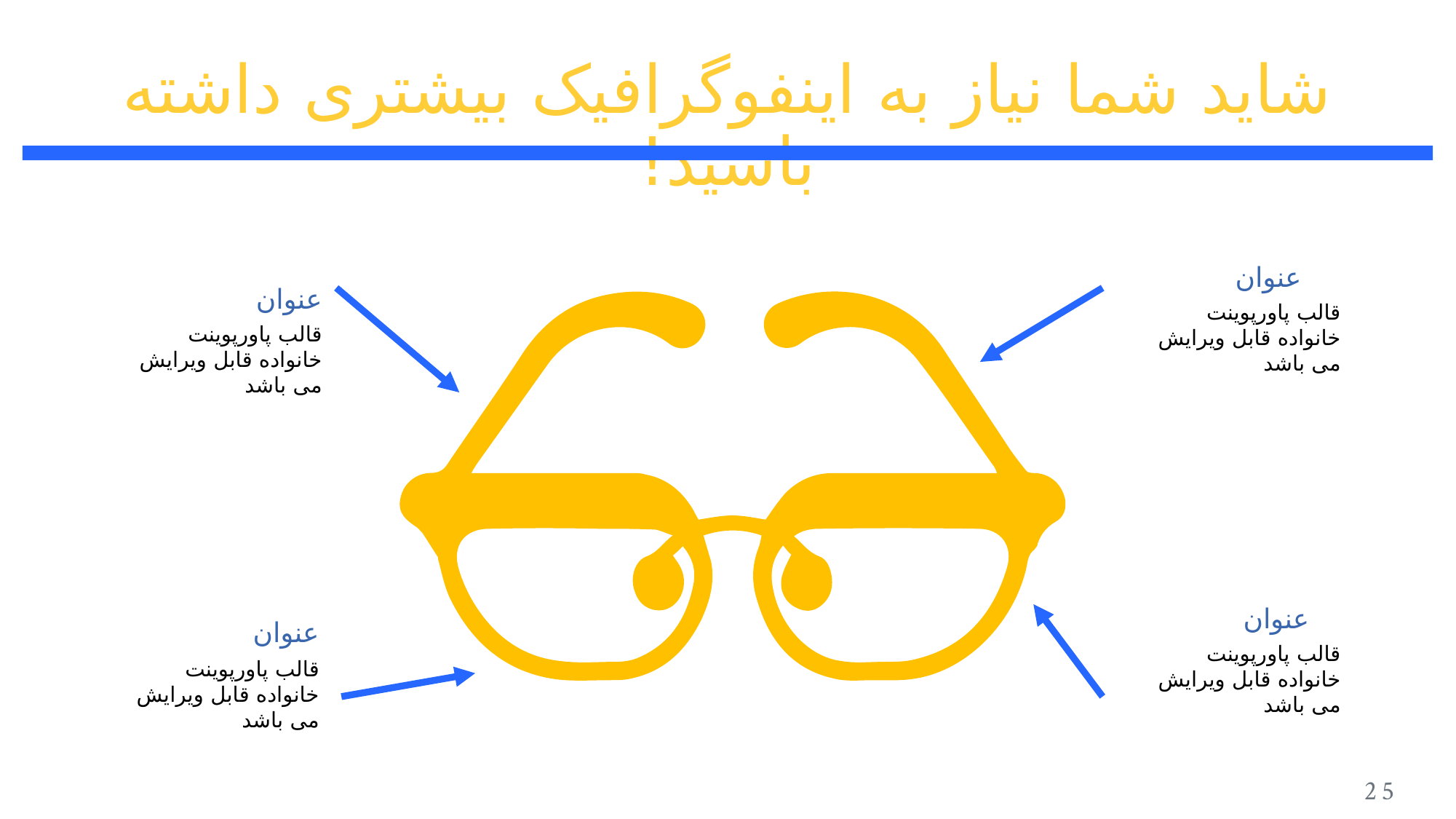

شاید شما نیاز به اینفوگرافیک بیشتری داشته باشید!

عنوان
عنوان

قالب پاورپوینت خانواده قابل ویرایش می باشد
قالب پاورپوینت خانواده قابل ویرایش می باشد
عنوان
عنوان
قالب پاورپوینت خانواده قابل ویرایش می باشد
قالب پاورپوینت خانواده قابل ویرایش می باشد